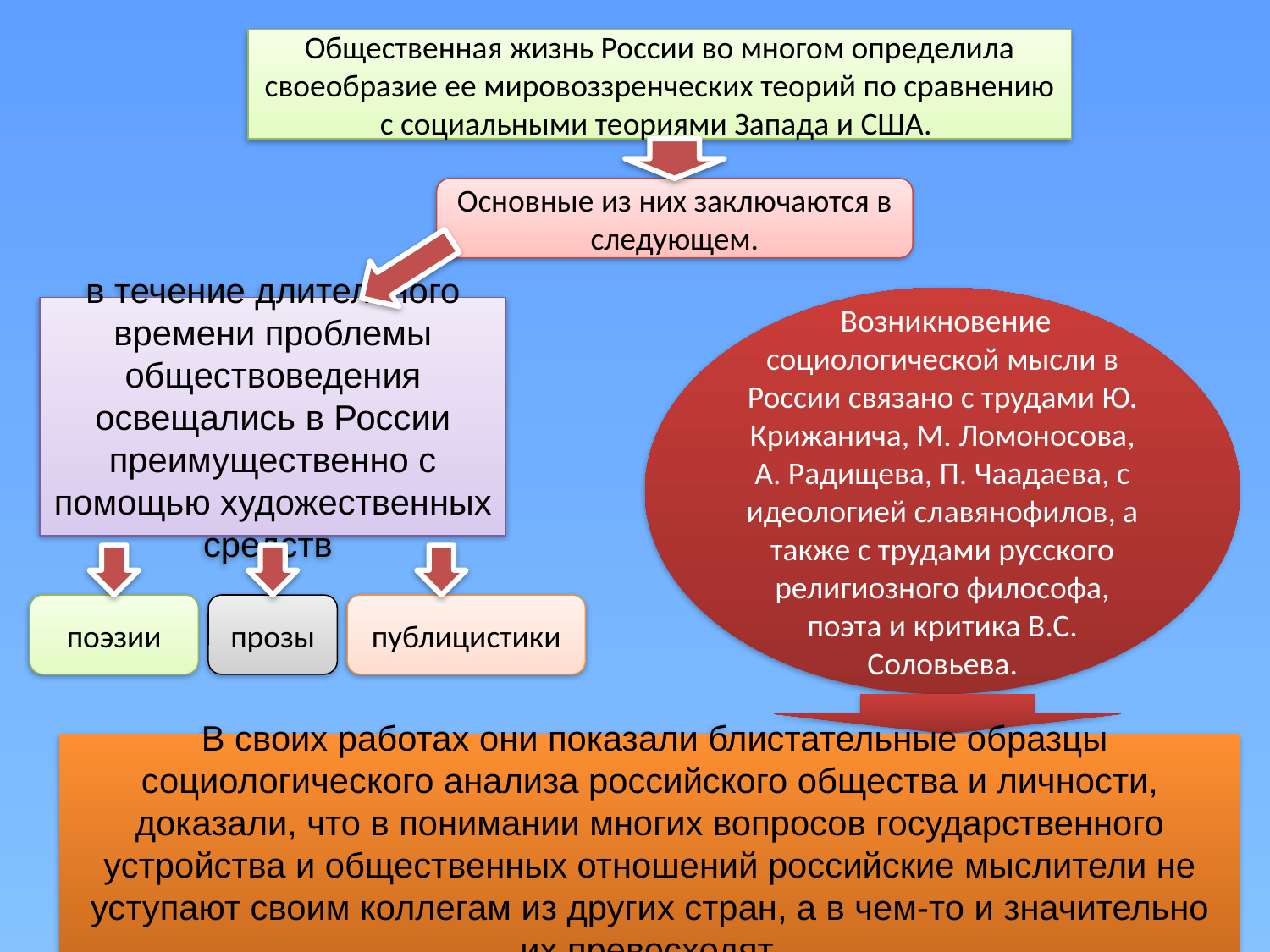

Общественная жизнь России во многом определила своеобразие ее мировоззренческих теорий по сравнению с социальными теориями Запада и США.

Основные из них заключаются в следующем.

 Возникновение социологической мысли в России связано с трудами Ю. Крижанича, М. Ломоносова, А. Радищева, П. Чаадаева, с идеологией славянофилов, а также с трудами русского религиозного философа, поэта и критика B.C. Соловьева.
в течение длительного времени проблемы обществоведения освещались в России преимущественно с помощью художественных средств

поэзии
прозы
публицистики

 В своих работах они показали блистательные образцы социологического анализа российского общества и личности, доказали, что в понимании многих вопросов государственного устройства и общественных отношений российские мыслители не уступают своим коллегам из других стран, а в чем-то и значительно их превосходят.